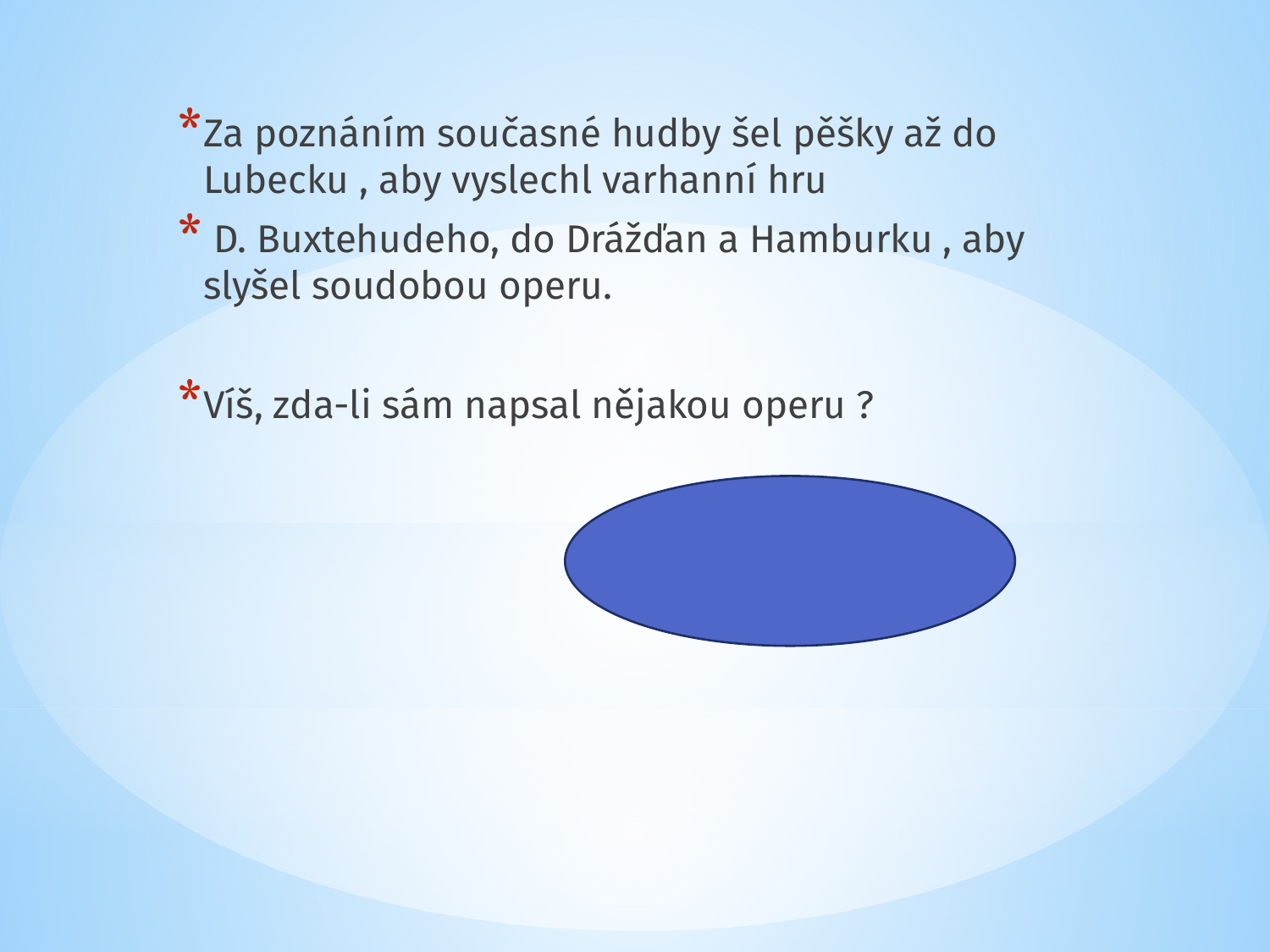

Za poznáním současné hudby šel pěšky až do Lubecku , aby vyslechl varhanní hru
 D. Buxtehudeho, do Drážďan a Hamburku , aby slyšel soudobou operu.

Víš, zda-li sám napsal nějakou operu ?

                                                nenapsal